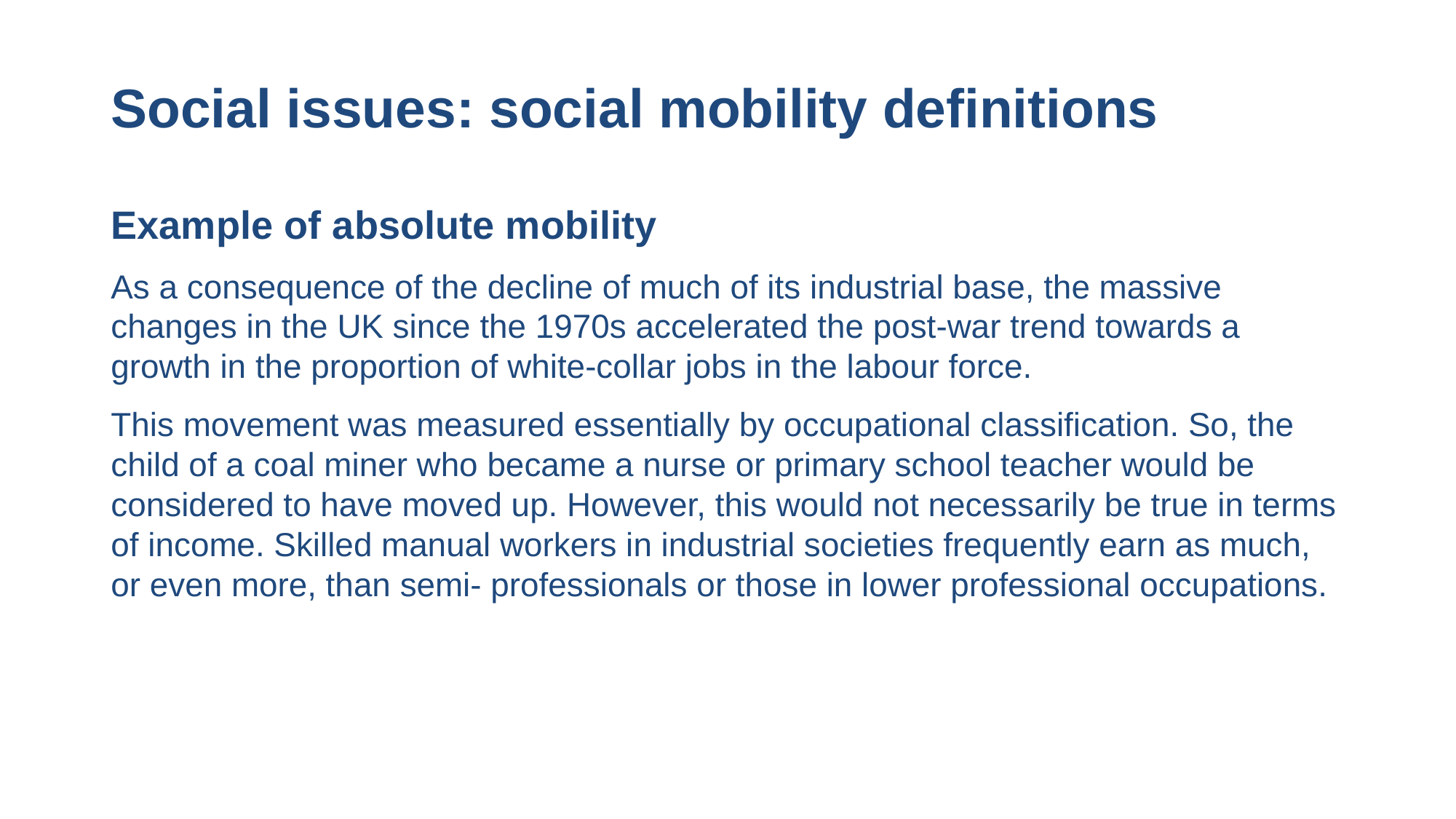

# Social issues: social mobility definitions
Example of absolute mobility
As a consequence of the decline of much of its industrial base, the massive changes in the UK since the 1970s accelerated the post-war trend towards a growth in the proportion of white-collar jobs in the labour force.
This movement was measured essentially by occupational classification. So, the child of a coal miner who became a nurse or primary school teacher would be considered to have moved up. However, this would not necessarily be true in terms of income. Skilled manual workers in industrial societies frequently earn as much, or even more, than semi- professionals or those in lower professional occupations.